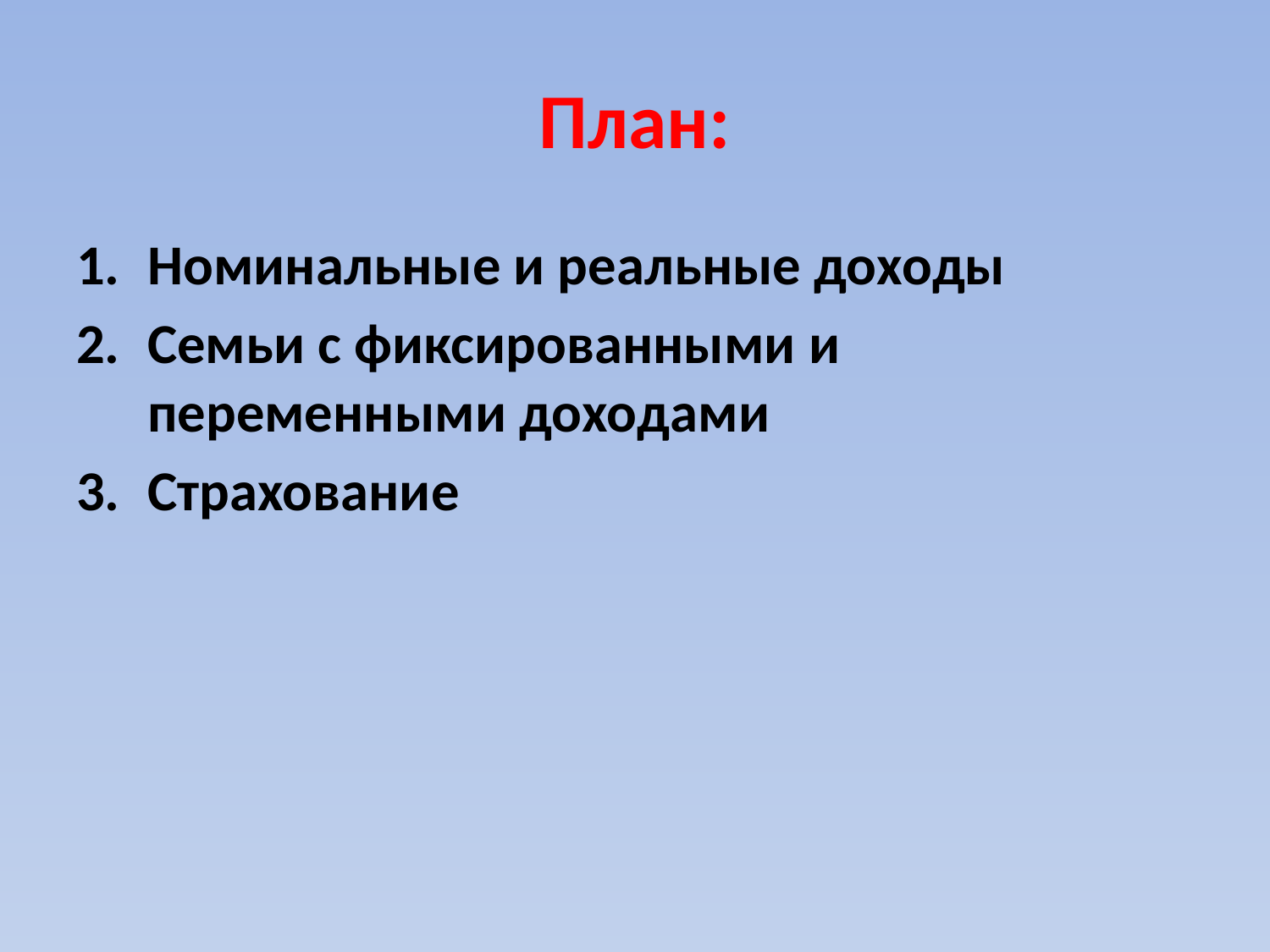

# План:
Номинальные и реальные доходы
Семьи с фиксированными и переменными доходами
Страхование